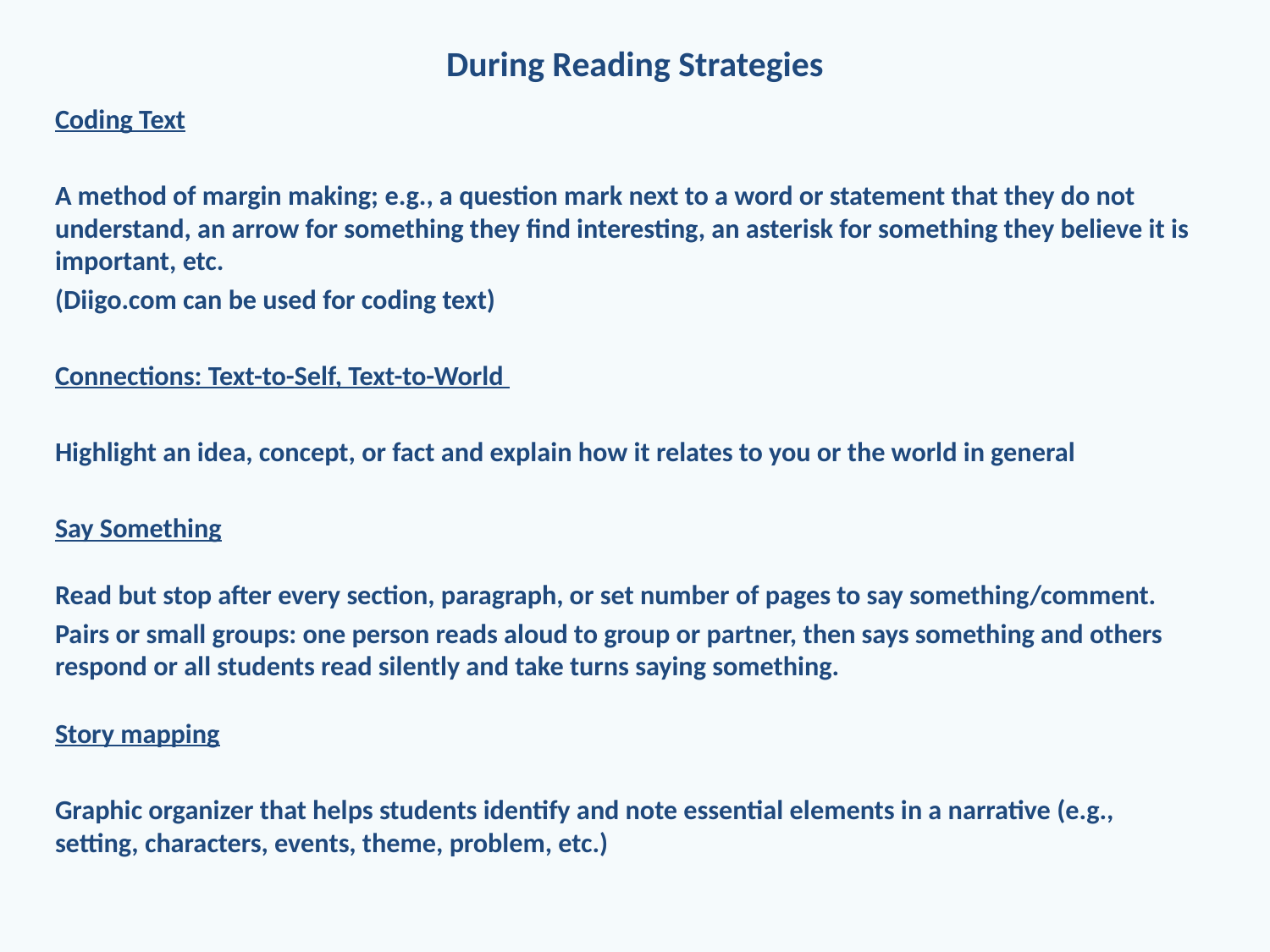

# During Reading Strategies
Coding Text

A method of margin making; e.g., a question mark next to a word or statement that they do not understand, an arrow for something they find interesting, an asterisk for something they believe it is important, etc.
(Diigo.com can be used for coding text)

Connections: Text-to-Self, Text-to-World

Highlight an idea, concept, or fact and explain how it relates to you or the world in general

Say Something

Read but stop after every section, paragraph, or set number of pages to say something/comment.
Pairs or small groups: one person reads aloud to group or partner, then says something and others respond or all students read silently and take turns saying something.

Story mapping

Graphic organizer that helps students identify and note essential elements in a narrative (e.g., setting, characters, events, theme, problem, etc.)